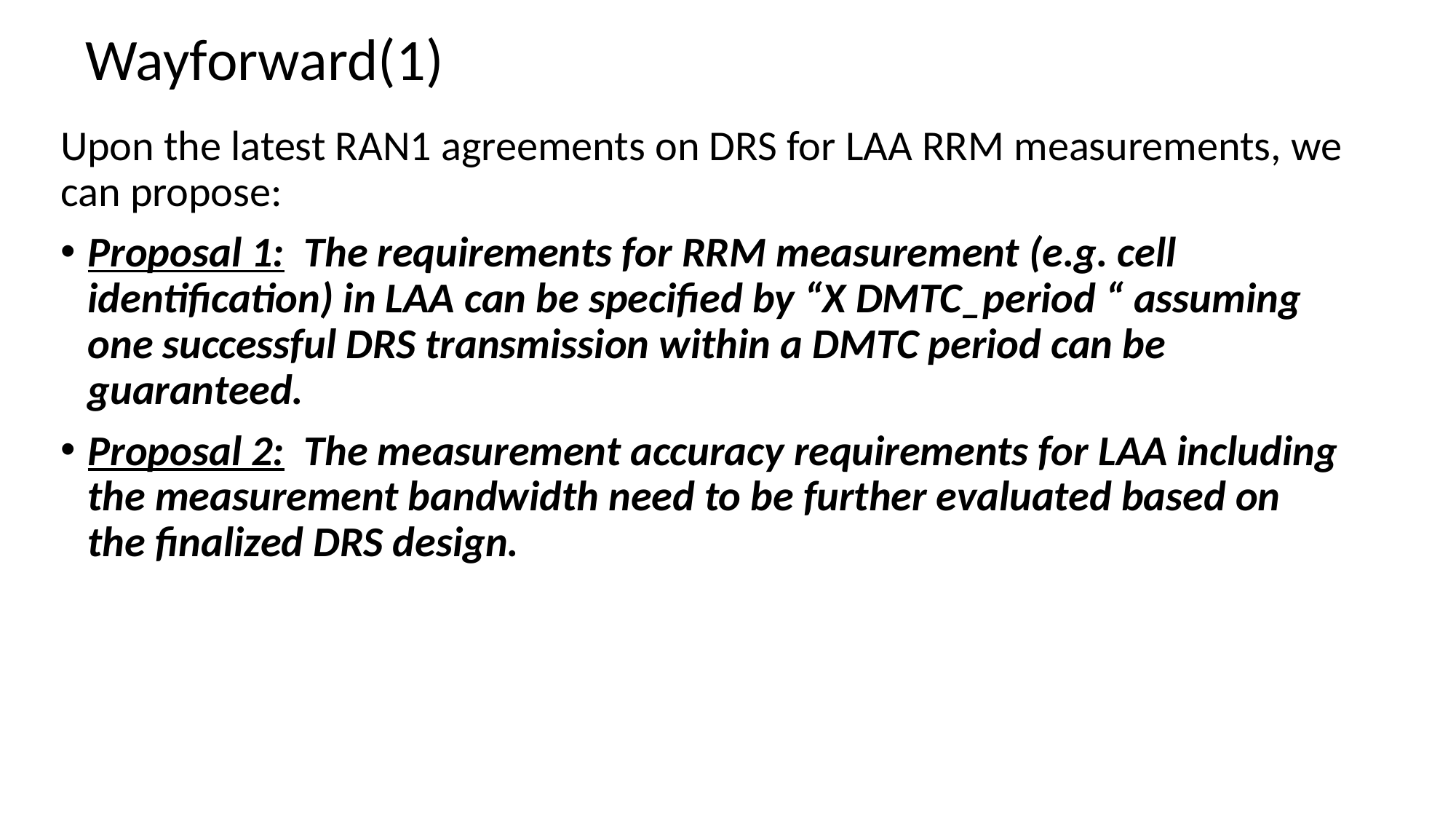

# Wayforward(1)
Upon the latest RAN1 agreements on DRS for LAA RRM measurements, we can propose:
Proposal 1:  The requirements for RRM measurement (e.g. cell identification) in LAA can be specified by “X DMTC_period “ assuming one successful DRS transmission within a DMTC period can be guaranteed.
Proposal 2:  The measurement accuracy requirements for LAA including the measurement bandwidth need to be further evaluated based on the finalized DRS design.